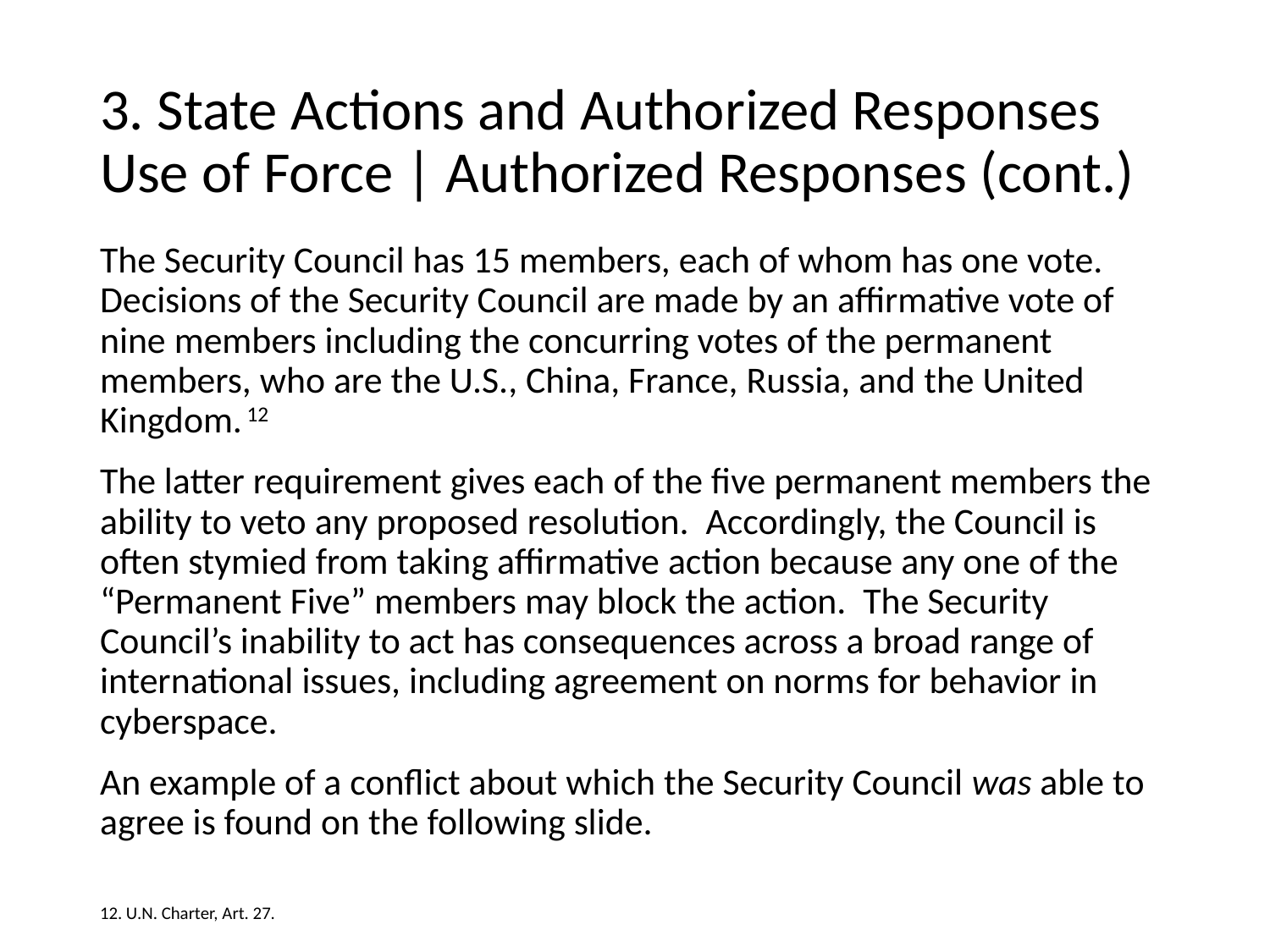

# 3. State Actions and Authorized Responses Use of Force | Authorized Responses (cont.)
The Security Council has 15 members, each of whom has one vote.  Decisions of the Security Council are made by an affirmative vote of nine members including the concurring votes of the permanent members, who are the U.S., China, France, Russia, and the United Kingdom. 12
The latter requirement gives each of the five permanent members the ability to veto any proposed resolution.  Accordingly, the Council is often stymied from taking affirmative action because any one of the “Permanent Five” members may block the action.  The Security Council’s inability to act has consequences across a broad range of international issues, including agreement on norms for behavior in cyberspace.
An example of a conflict about which the Security Council was able to agree is found on the following slide.

12. U.N. Charter, Art. 27.